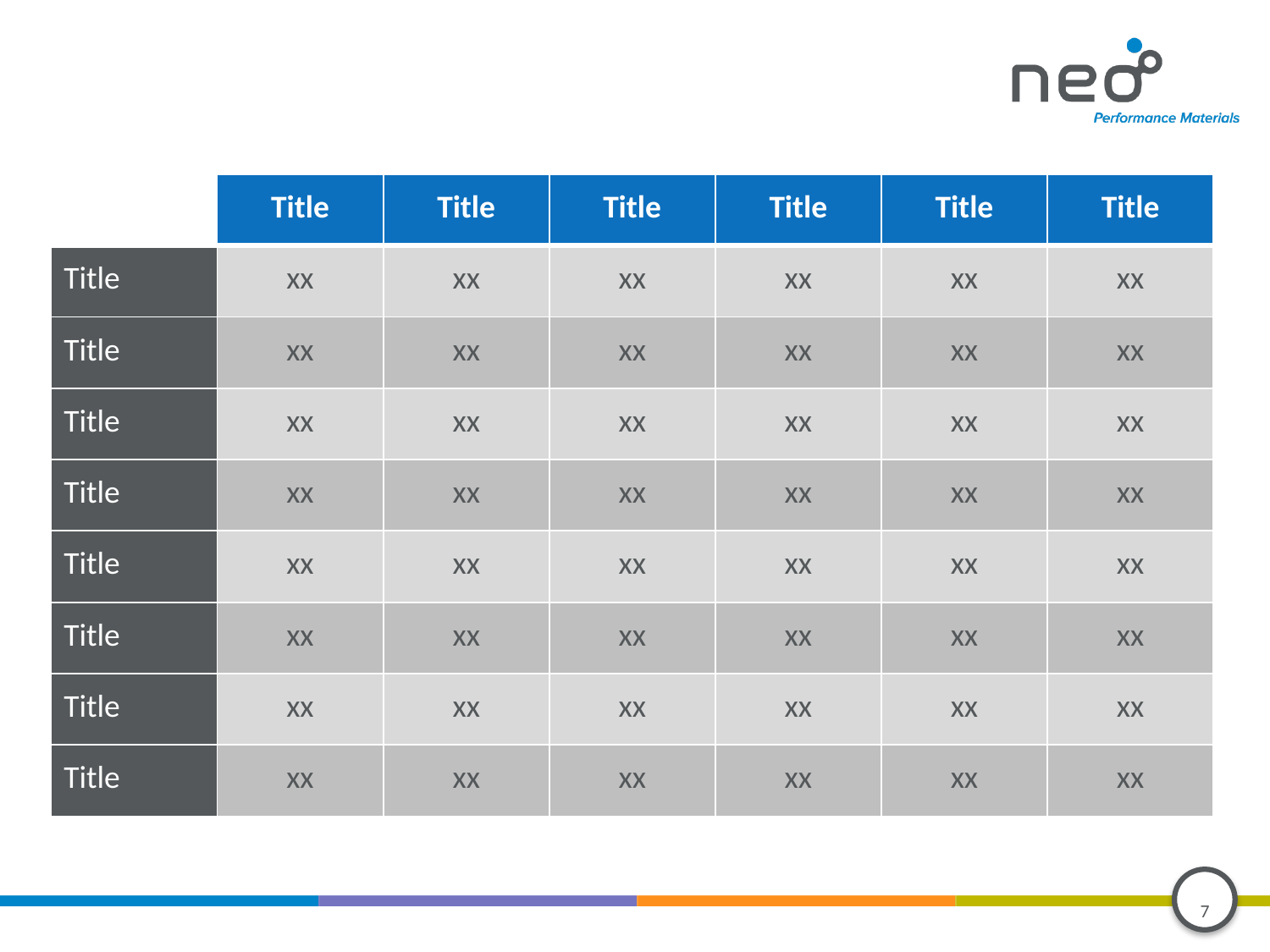

#
|  | Title | Title | Title | Title | Title | Title |
| --- | --- | --- | --- | --- | --- | --- |
| Title | xx | xx | xx | xx | xx | xx |
| Title | xx | xx | xx | xx | xx | xx |
| Title | xx | xx | xx | xx | xx | xx |
| Title | xx | xx | xx | xx | xx | xx |
| Title | xx | xx | xx | xx | xx | xx |
| Title | xx | xx | xx | xx | xx | xx |
| Title | xx | xx | xx | xx | xx | xx |
| Title | xx | xx | xx | xx | xx | xx |